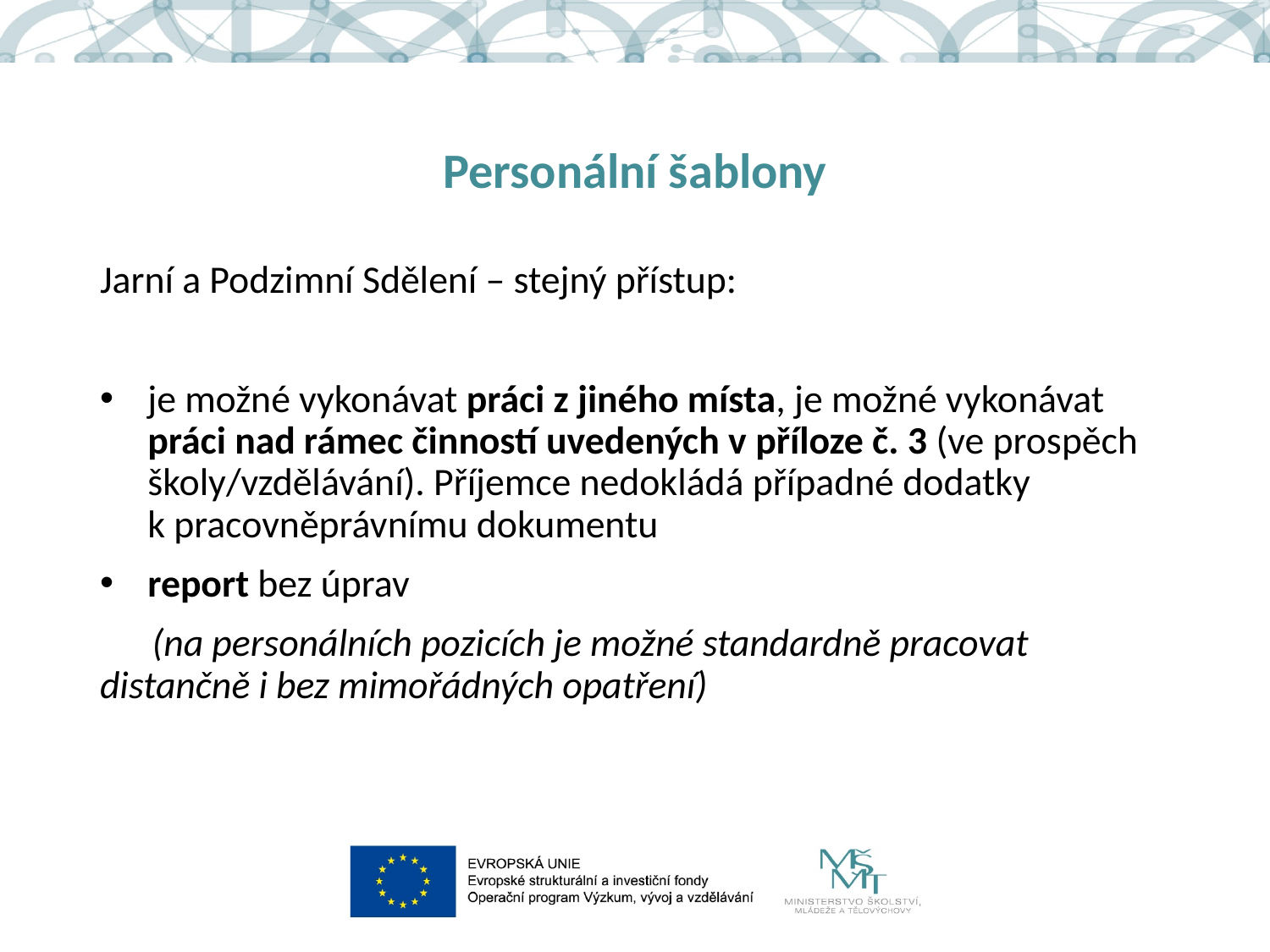

# Personální šablony
Jarní a Podzimní Sdělení – stejný přístup:

je možné vykonávat práci z jiného místa, je možné vykonávat práci nad rámec činností uvedených v příloze č. 3 (ve prospěch školy/vzdělávání). Příjemce nedokládá případné dodatky k pracovněprávnímu dokumentu
report bez úprav
      (na personálních pozicích je možné standardně pracovat distančně i bez mimořádných opatření)